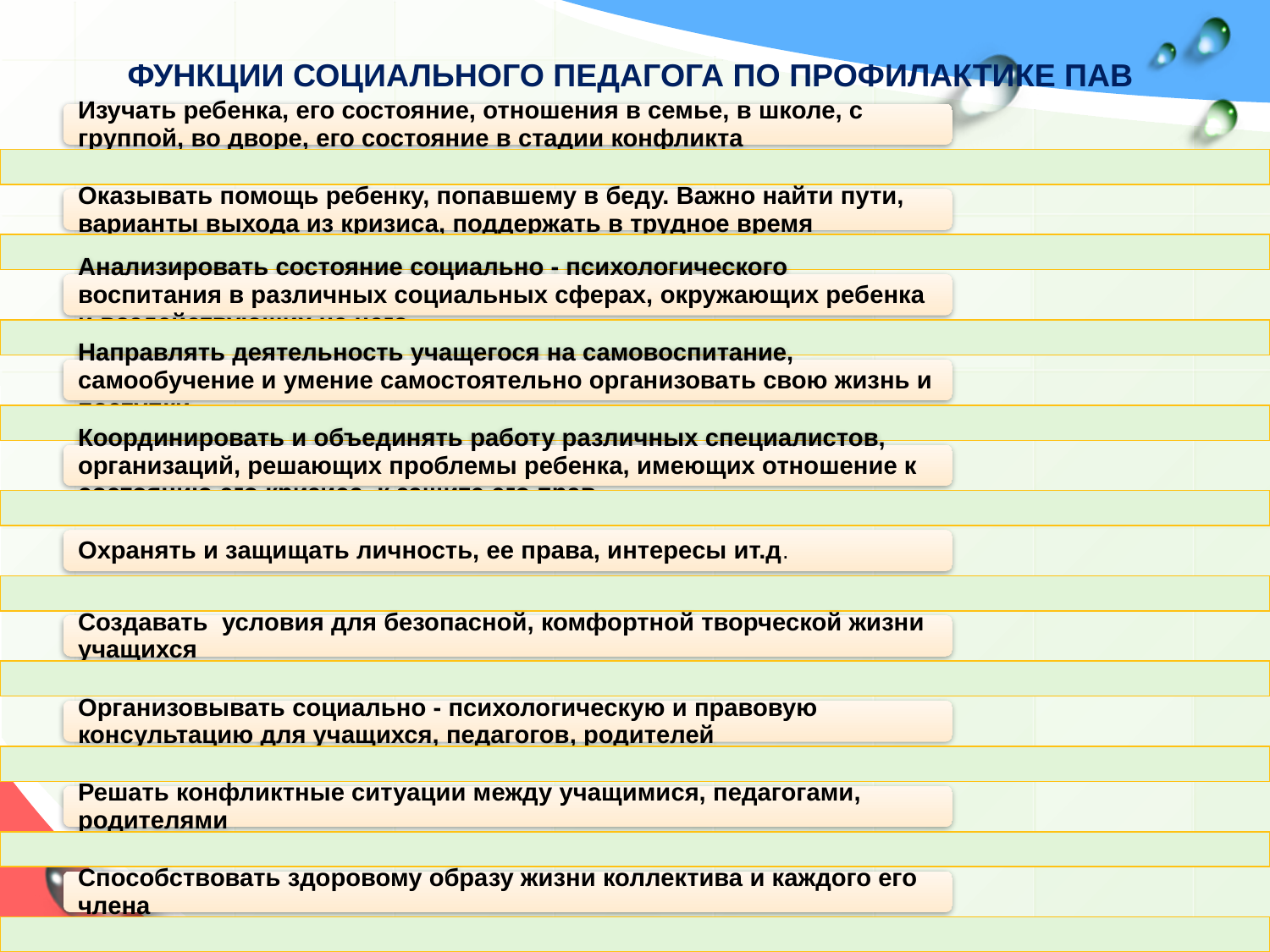

Функции социального педагога по профилактике ПАВ

Оказывать помощь ребенку, попавшему в беду. Важно найти пути, варианты выхода из кризиса, поддержать в трудное время
Анализировать состояние социально - психологического воспитания в различных социальных сферах, окружающих ребенка и воздействующих на него
Способствовать здоровому образу жизни коллектива и каждого его члена
Направлять деятельность учащегося на самовоспитание, самообучение и умение самостоятельно организовать свою жизнь и поступки
Координировать и объединять работу различных специалистов, организаций, решающих проблемы ребенка, имеющих отношение к состоянию его кризиса, к защите его прав
Изучать ребенка, его состояние, отношения в семье, в школе, с группой, во дворе, его состояние в стадии конфликта
Охранять и защищать личность, ее права, интересы ит.д.
Создавать  условия для безопасной, комфортной творческой жизни учащихся
Организовывать социально - психологическую и правовую консультацию для учащихся, педагогов, родителей
Решать конфликтные ситуации между учащимися, педагогами, родителями